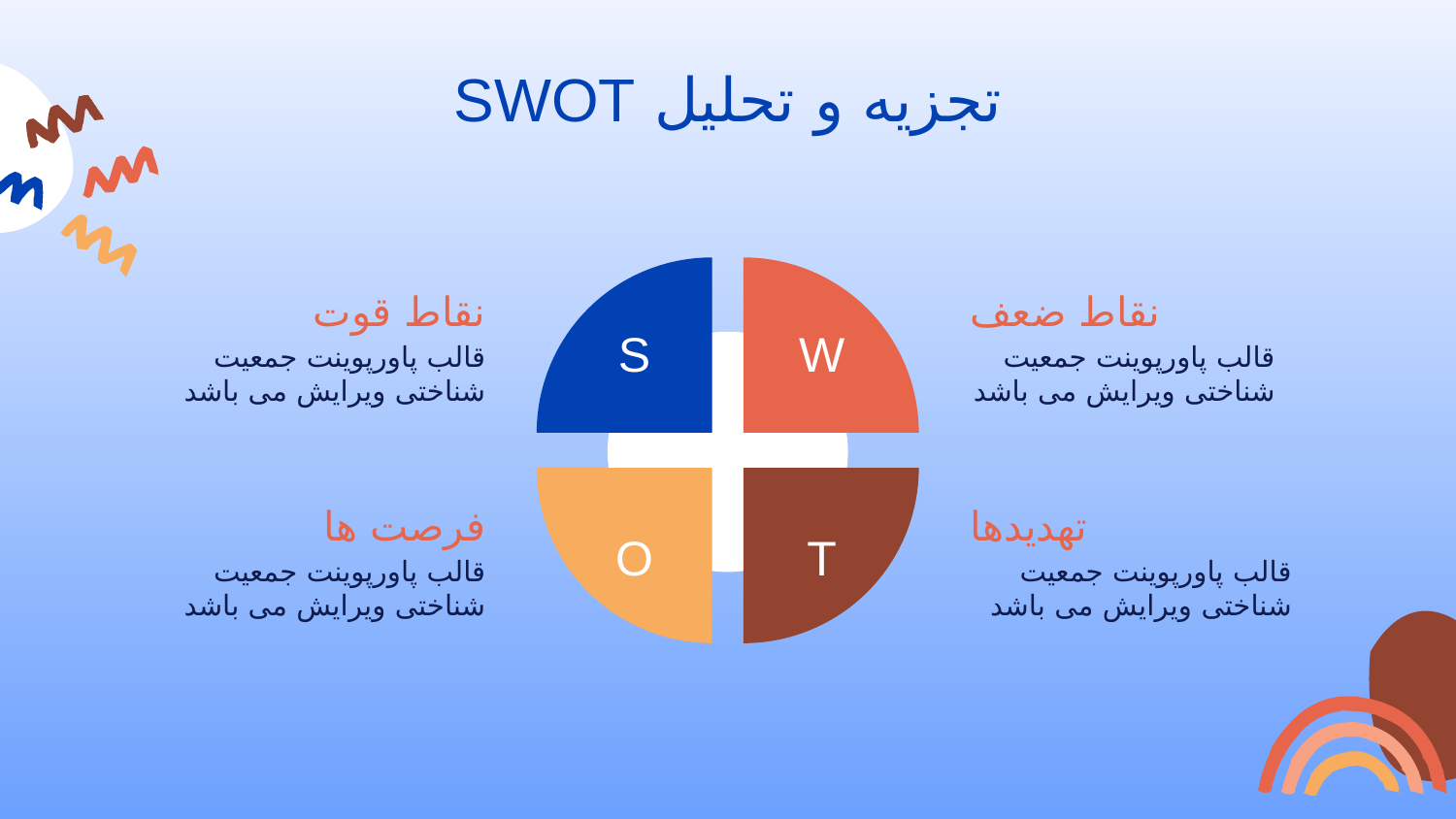

تجزیه و تحلیل SWOT
نقاط قوت

نقاط ضعف

S
W
قالب پاورپوینت جمعیت شناختی ویرایش می باشد
قالب پاورپوینت جمعیت شناختی ویرایش می باشد

تهدیدها
# فرصت ها
O
T
قالب پاورپوینت جمعیت شناختی ویرایش می باشد
قالب پاورپوینت جمعیت شناختی ویرایش می باشد